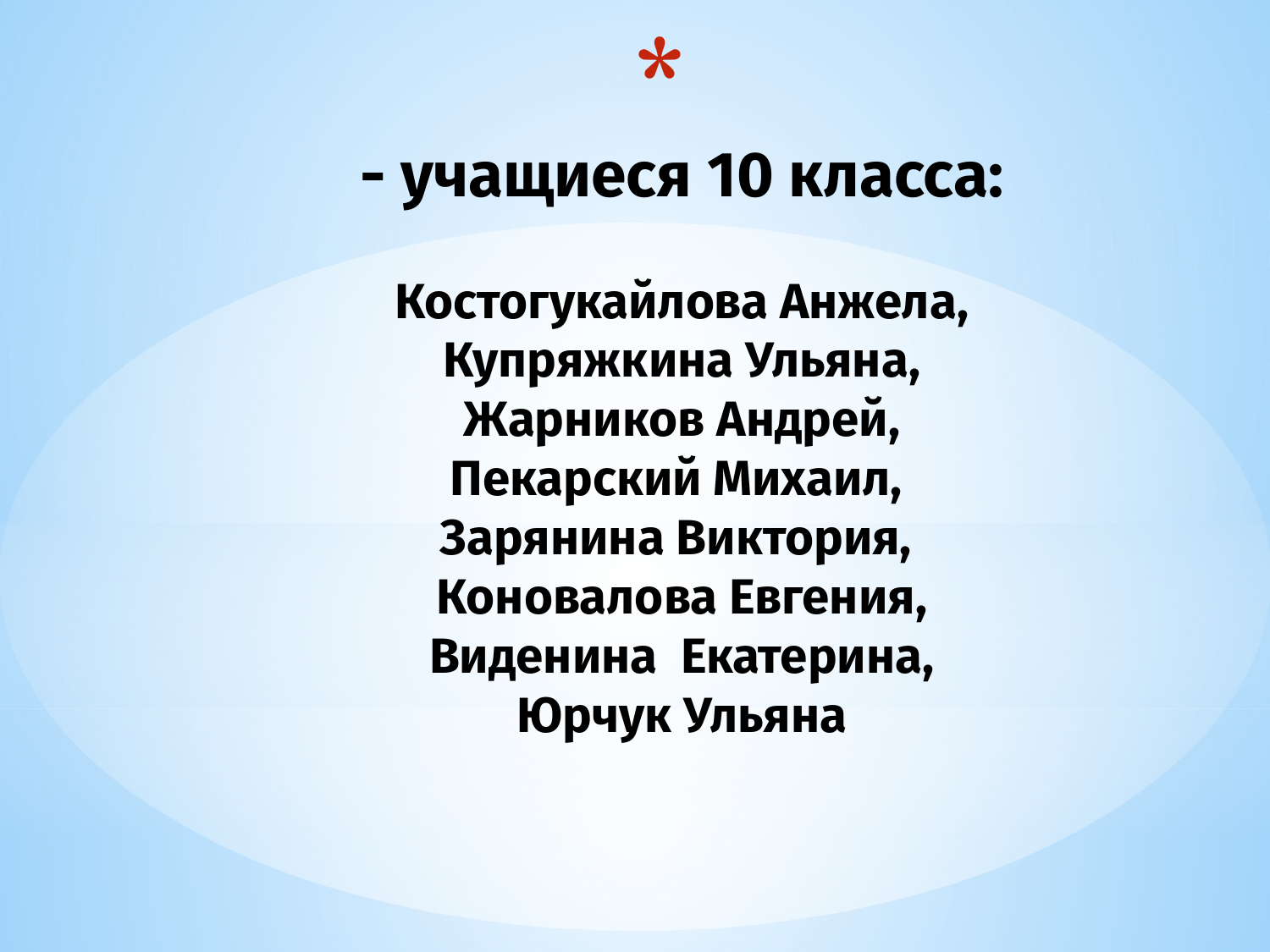

# - учащиеся 10 класса: Костогукайлова Анжела, Купряжкина Ульяна, Жарников Андрей, Пекарский Михаил, Зарянина Виктория, Коновалова Евгения, Виденина  Екатерина, Юрчук Ульяна